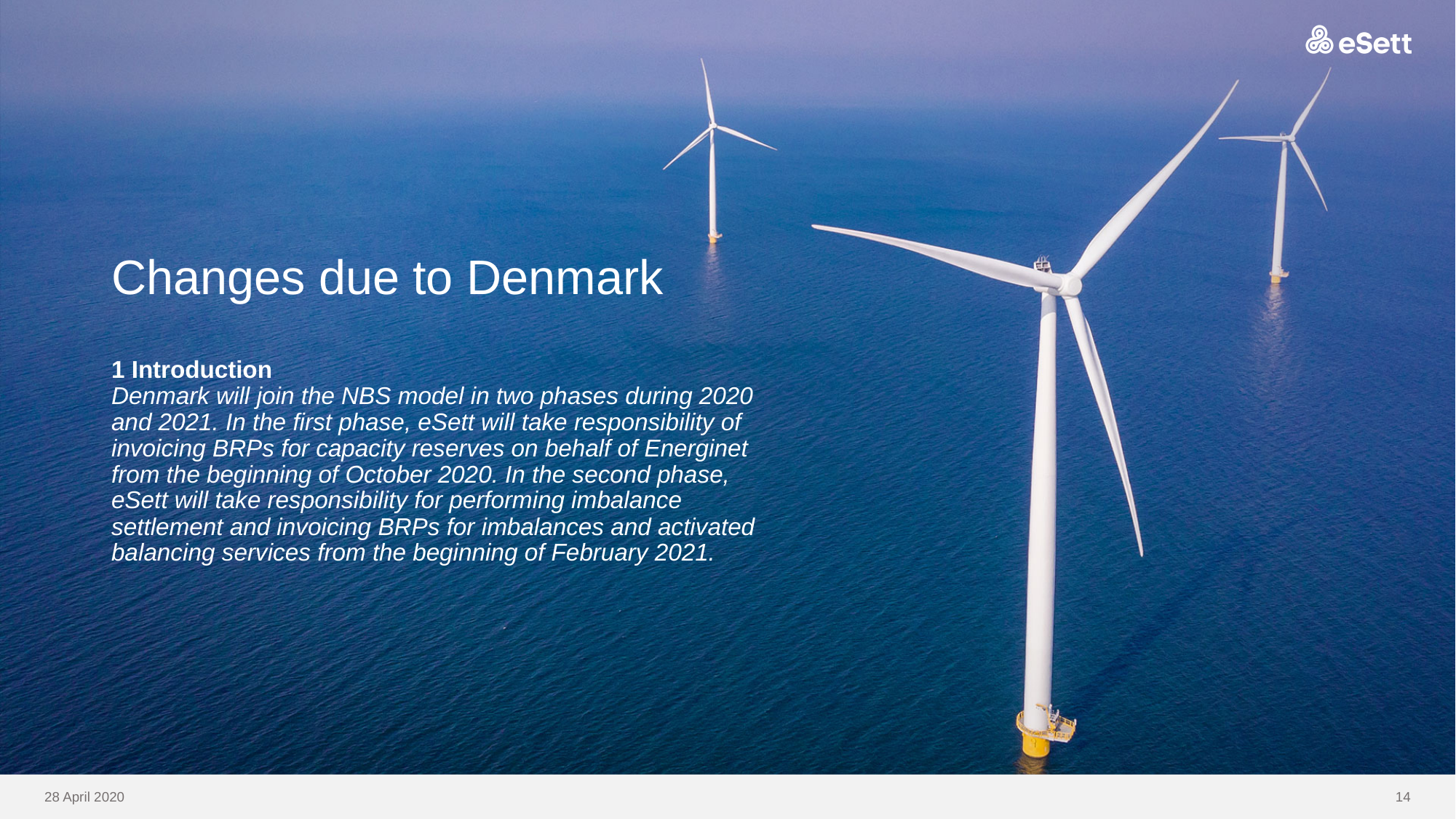

# Changes due to Denmark 1 Introduction Denmark will join the NBS model in two phases during 2020 and 2021. In the first phase, eSett will take responsibility of invoicing BRPs for capacity reserves on behalf of Energinet from the beginning of October 2020. In the second phase, eSett will take responsibility for performing imbalance settlement and invoicing BRPs for imbalances and activated balancing services from the beginning of February 2021.